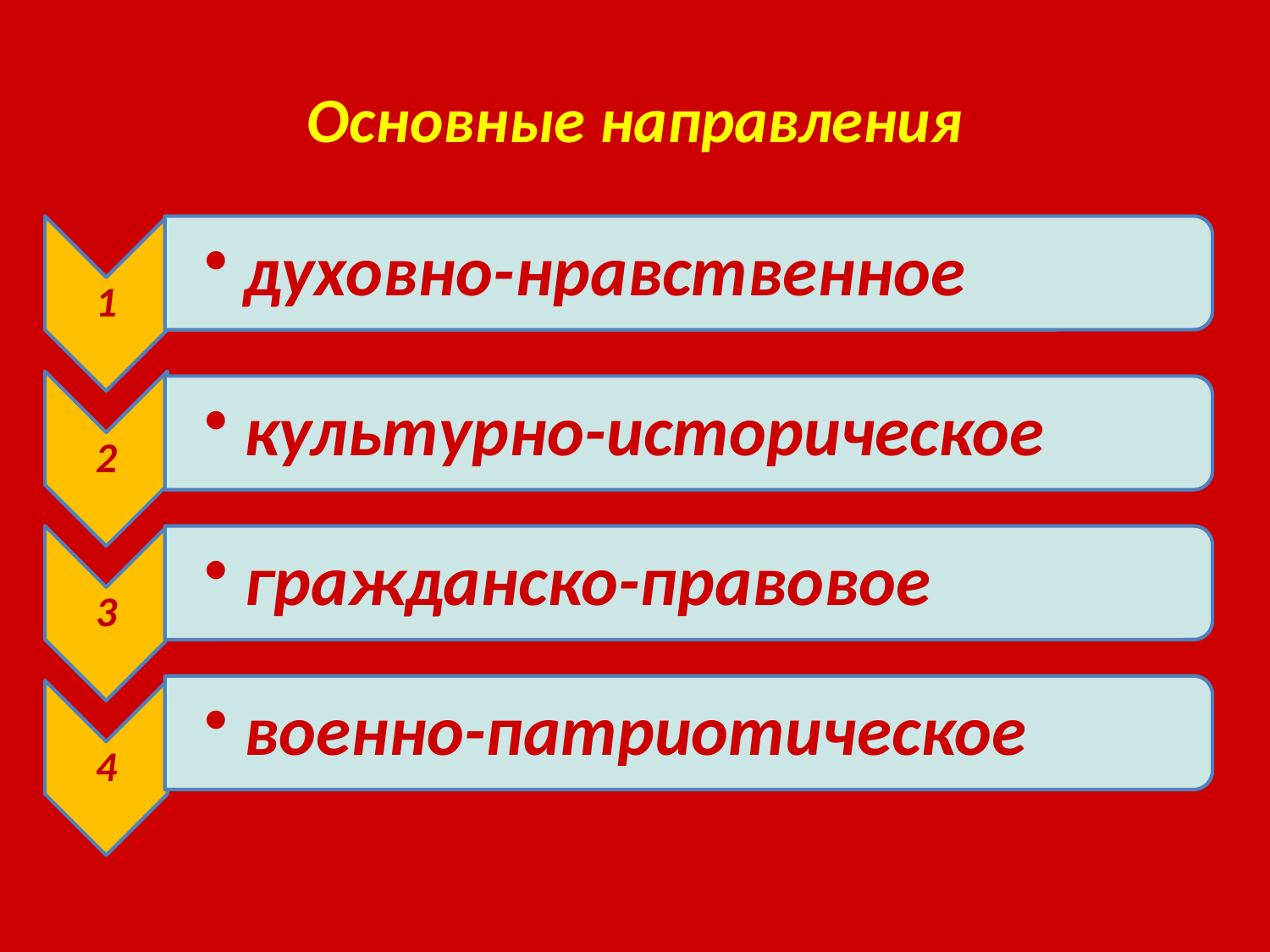

# Основные направления
1
духовно-нравственное
2
культурно-историческое
3
гражданско-правовое
4
военно-патриотическое